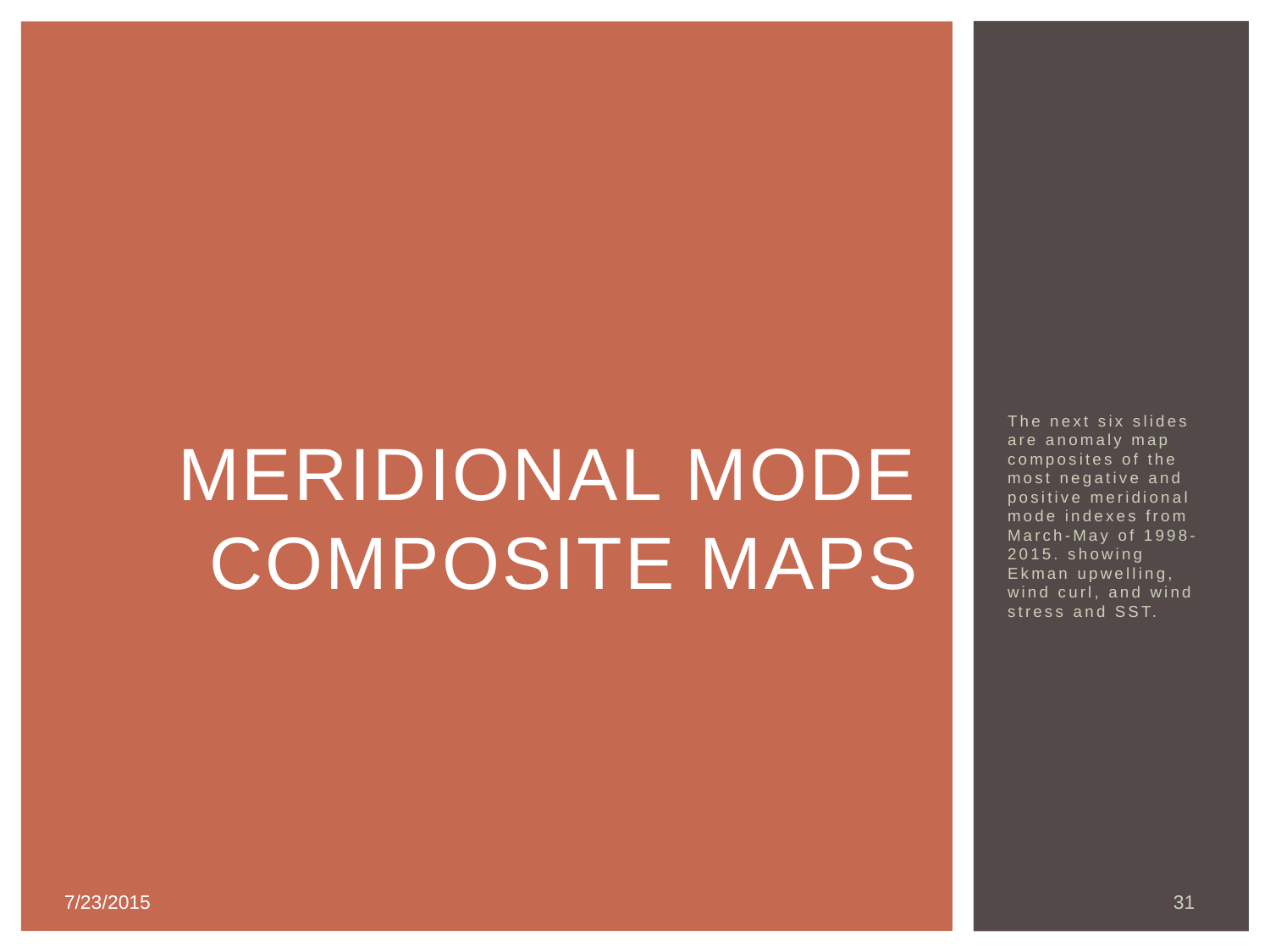

# Meridional Mode Composite Maps
The next six slides are anomaly map composites of the most negative and positive meridional mode indexes from March-May of 1998-2015. showing Ekman upwelling, wind curl, and wind stress and SST.
31
7/23/2015